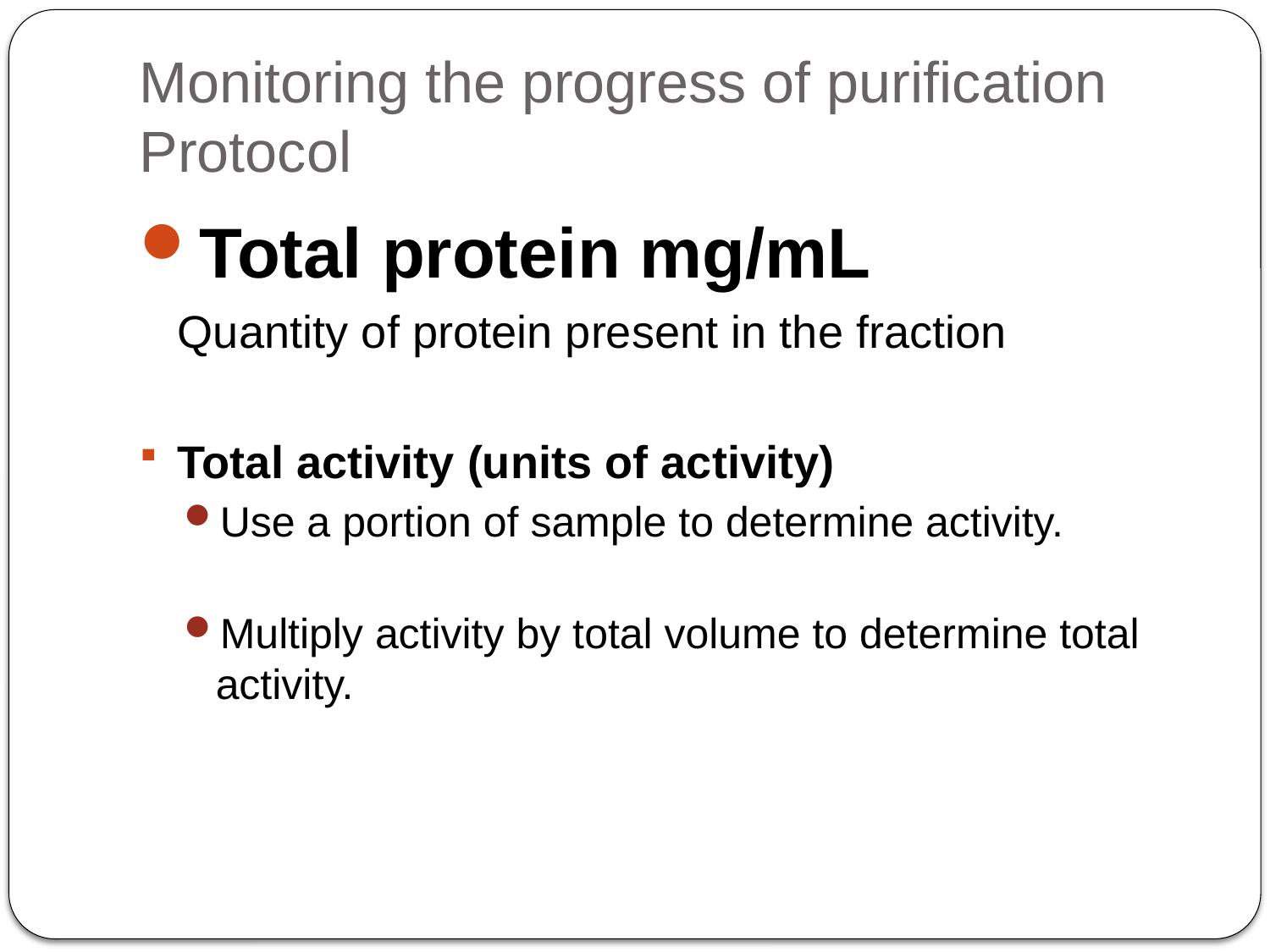

# Monitoring the progress of purification Protocol
Total protein mg/mL
   Quantity of protein present in the fraction

Total activity (units of activity)
Use a portion of sample to determine activity.

Multiply activity by total volume to determine total activity.